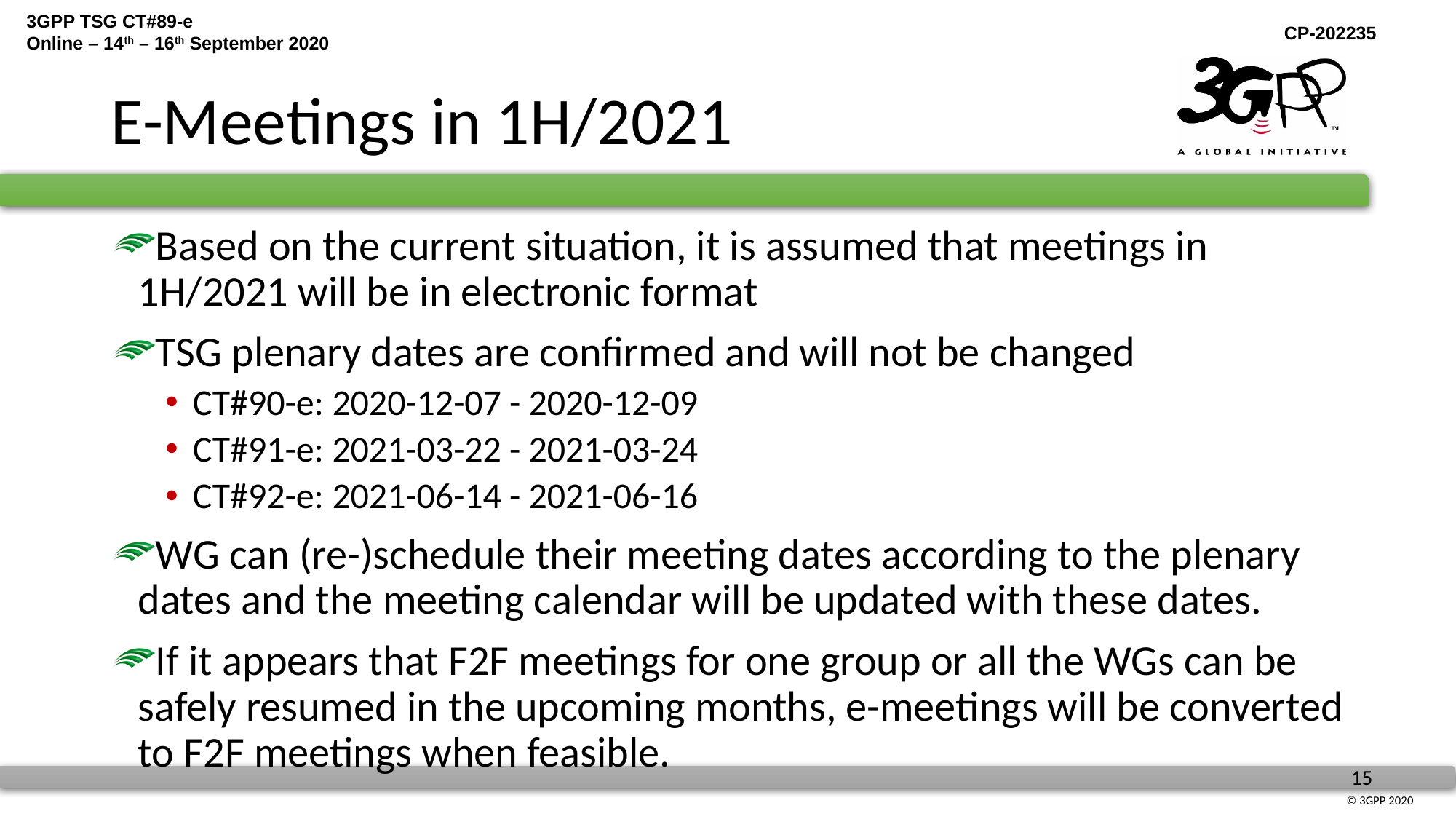

# E-Meetings in 1H/2021
Based on the current situation, it is assumed that meetings in 1H/2021 will be in electronic format
TSG plenary dates are confirmed and will not be changed
CT#90-e: 2020-12-07 - 2020-12-09
CT#91-e: 2021-03-22 - 2021-03-24
CT#92-e: 2021-06-14 - 2021-06-16
WG can (re-)schedule their meeting dates according to the plenary dates and the meeting calendar will be updated with these dates.
If it appears that F2F meetings for one group or all the WGs can be safely resumed in the upcoming months, e-meetings will be converted to F2F meetings when feasible.